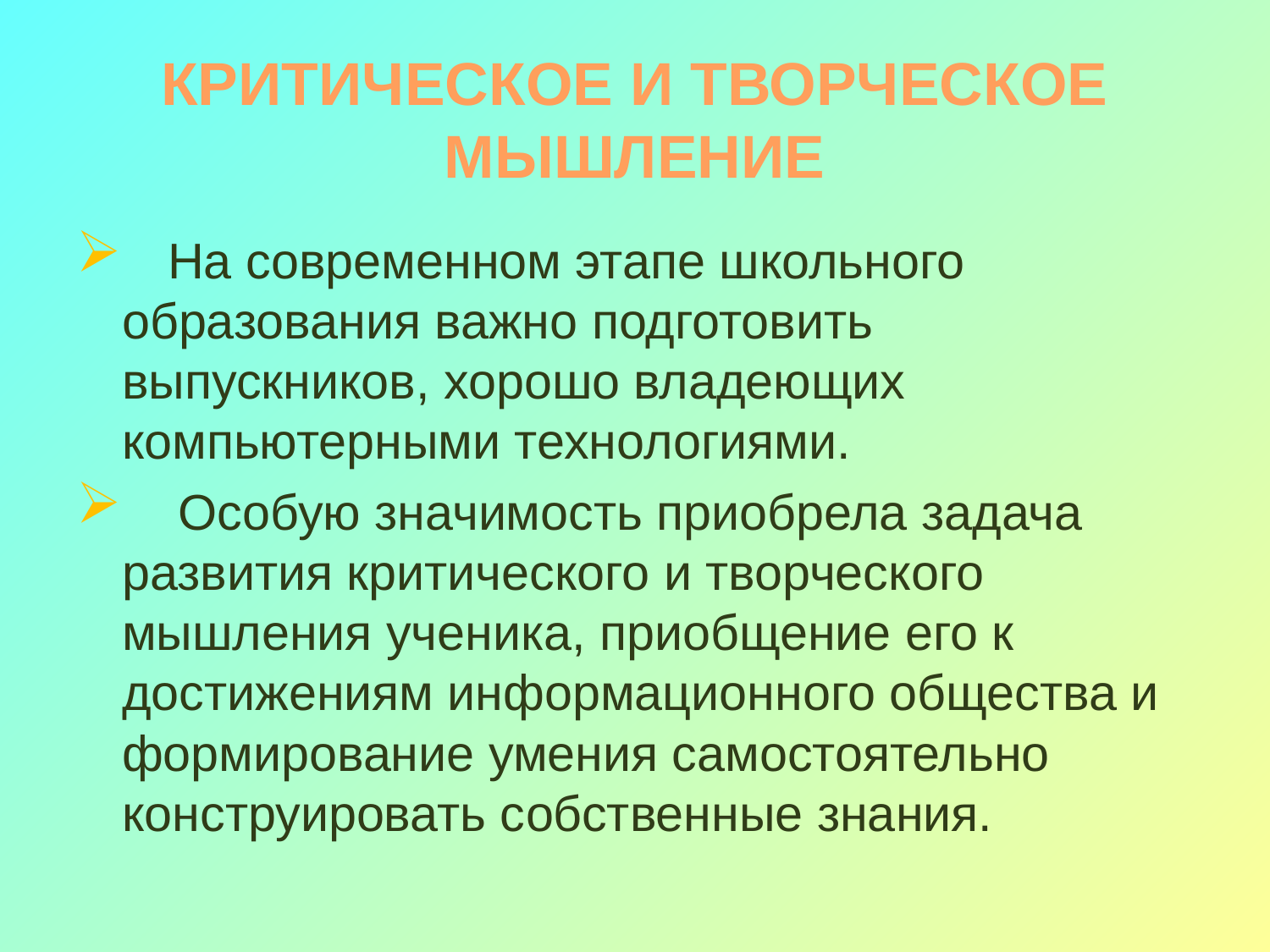

# КРИТИЧЕСКОЕ И ТВОРЧЕСКОЕ МЫШЛЕНИЕ
    На современном этапе школьного образования важно подготовить выпускников, хорошо владеющих компьютерными технологиями.
    Особую значимость приобрела задача развития критического и творческого мышления ученика, приобщение его к достижениям информационного общества и формирование умения самостоятельно конструировать собственные знания.